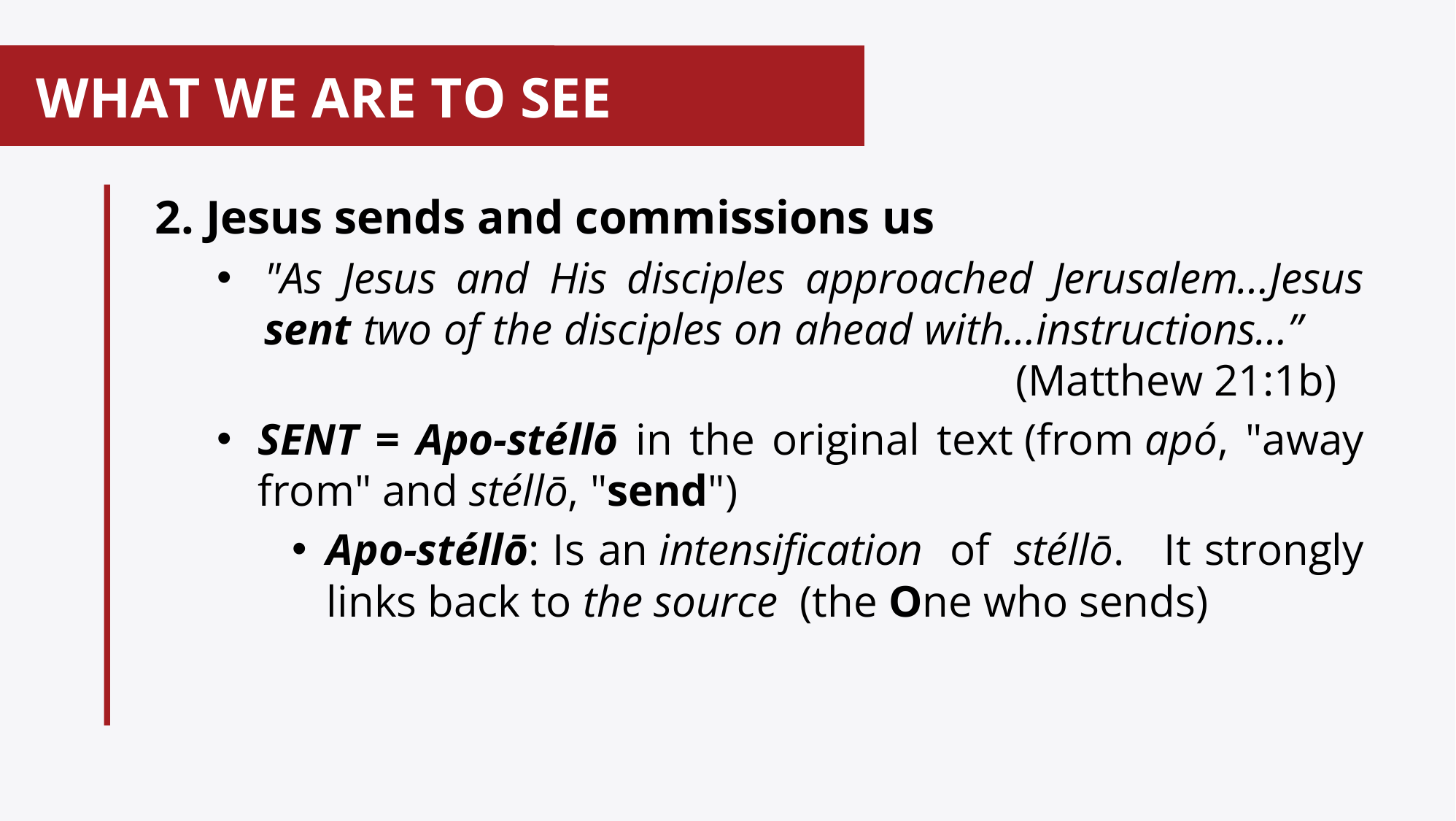

# WHAT WE ARE TO SEE
2. Jesus sends and commissions us
"As Jesus and His disciples approached Jerusalem…Jesus sent two of the disciples on ahead with…instructions…”			                                                (Matthew 21:1b)
SENT = Apo-stéllō in the original text (from apó, "away from" and stéllō, "send")
Apo-stéllō: Is an intensification  of  stéllō.   It strongly links back to the source  (the One who sends)